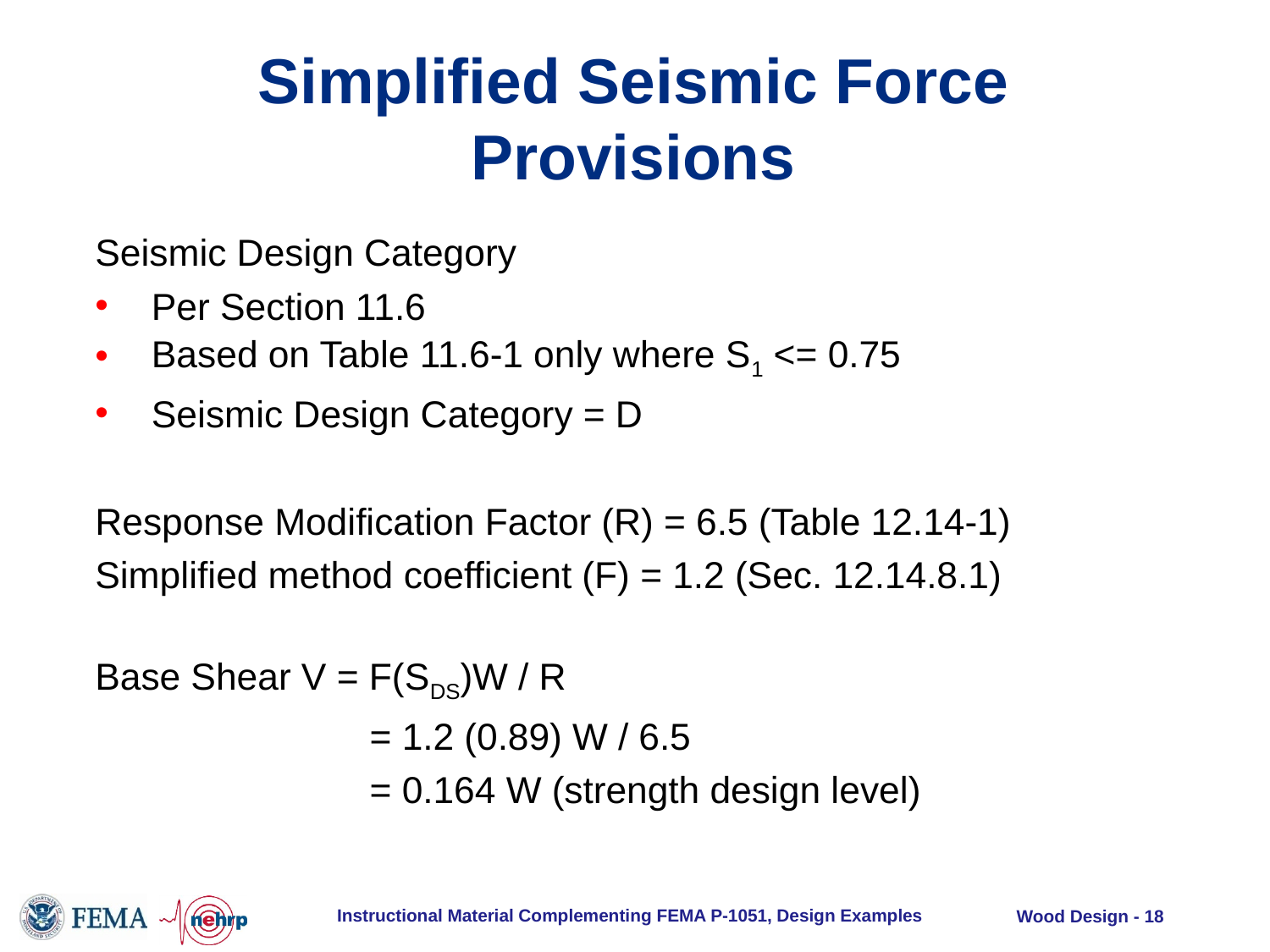

# Simplified Seismic Force Provisions
Seismic Design Category
Per Section 11.6
Based on Table 11.6-1 only where S1 <= 0.75
Seismic Design Category = D

Response Modification Factor (R) = 6.5 (Table 12.14-1)
Simplified method coefficient (F) = 1.2 (Sec. 12.14.8.1)

Base Shear V = F(SDS)W / R
			  = 1.2 (0.89) W / 6.5
			  = 0.164 W (strength design level)